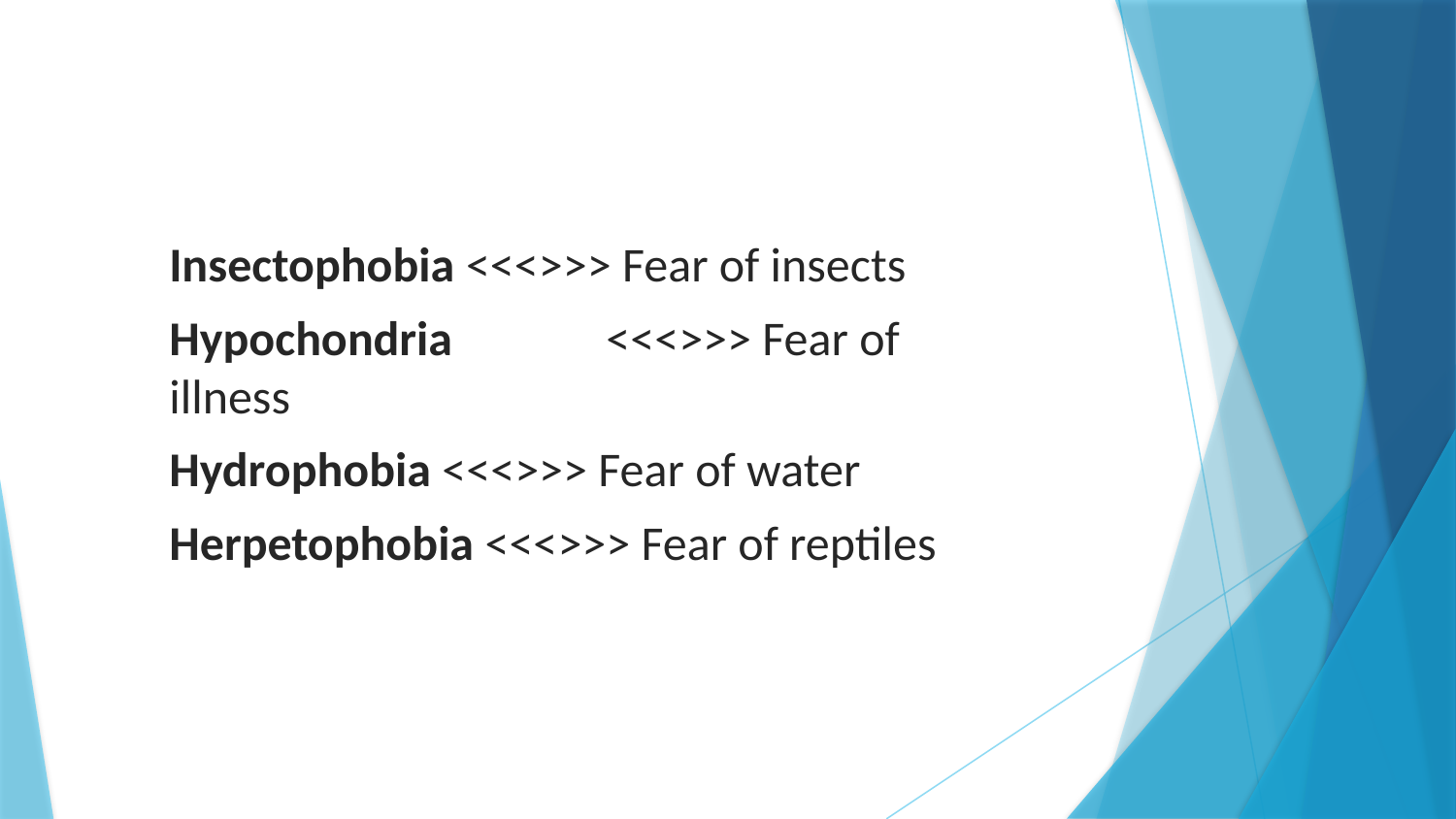

Insectophobia <<<>>> Fear of insects
Hypochondria 	<<<>>> Fear of illness
Hydrophobia <<<>>> Fear of water
Herpetophobia <<<>>> Fear of reptiles